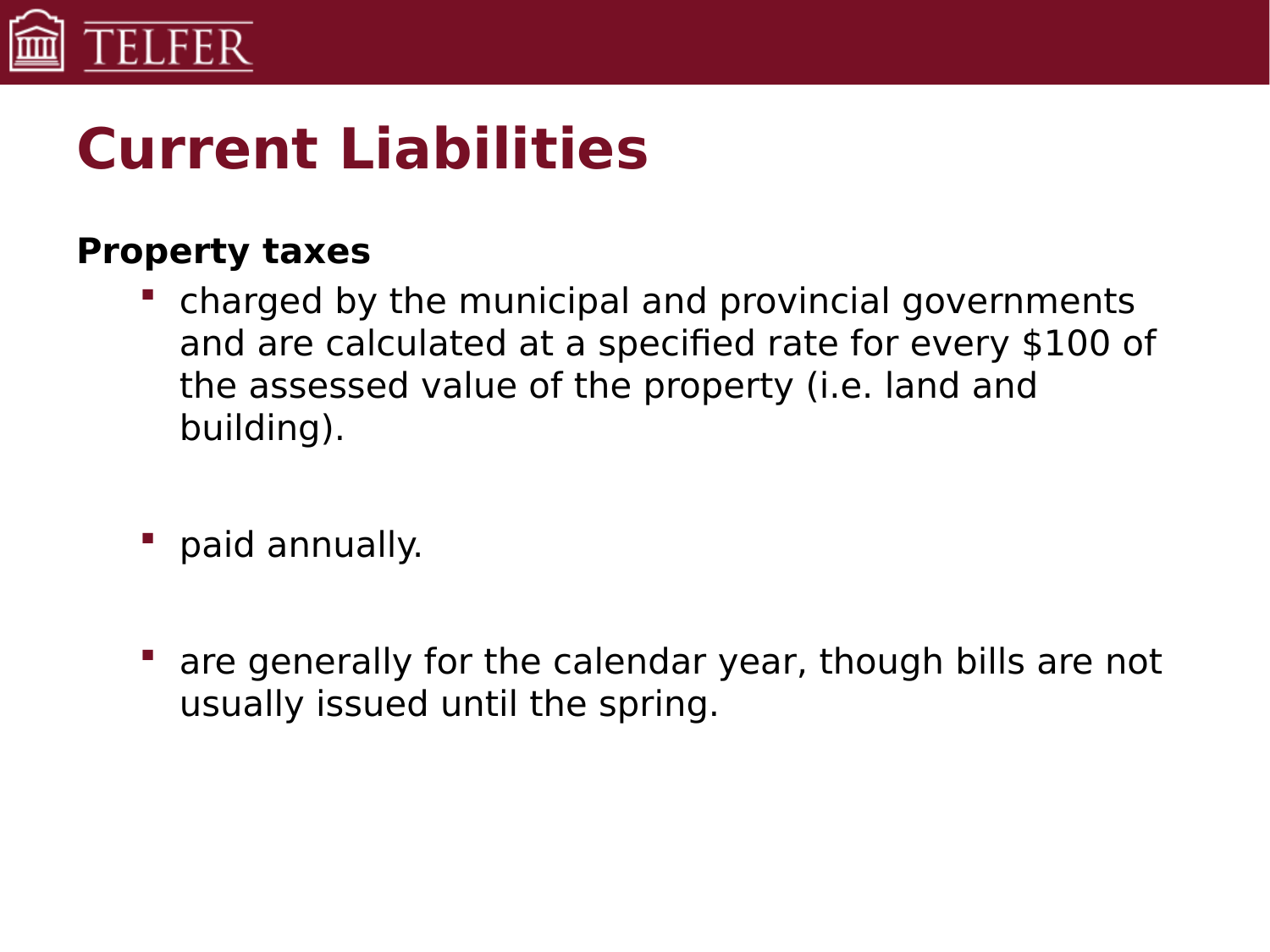

# Current Liabilities
Property taxes
charged by the municipal and provincial governments and are calculated at a specified rate for every $100 of the assessed value of the property (i.e. land and building).

paid annually.

are generally for the calendar year, though bills are not usually issued until the spring.